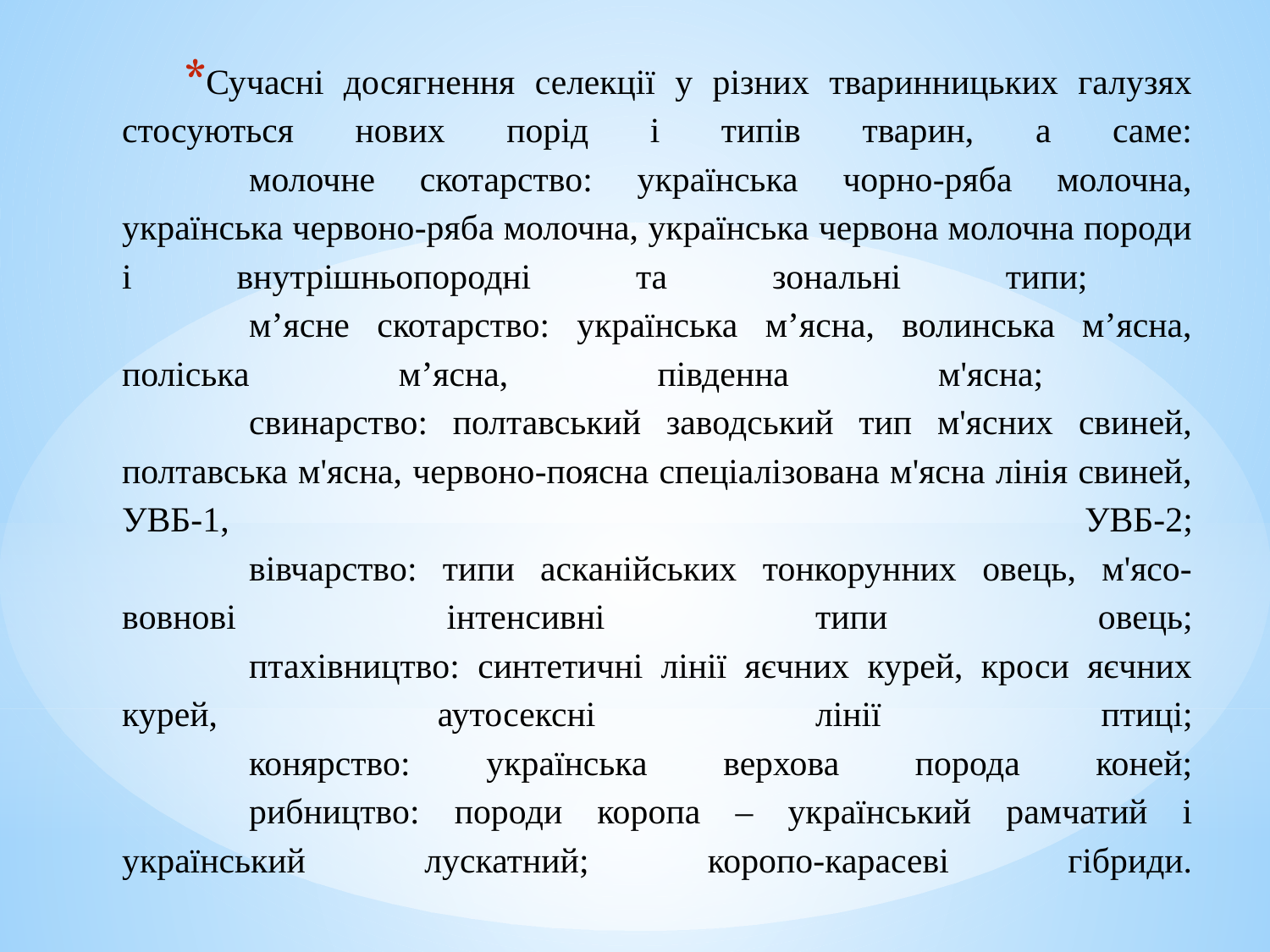

# Сучасні досягнення селекції у різних тваринницьких галузях стосуються нових порід і типів тварин, а саме: молочне скотарство: українська чорно-ряба молочна, українська червоно-ряба молочна, українська червона молочна породи і внутрішньопородні та зональні типи; м’ясне скотарство: українська м’ясна, волинська м’ясна, поліська м’ясна, південна м'ясна; свинарство: полтавський заводський тип м'ясних свиней, полтавська м'ясна, червоно-поясна спеціалізована м'ясна лінія свиней, УВБ-1, УВБ-2; вівчарство: типи асканійських тонкорунних овець, м'ясо-вовнові інтенсивні типи овець; птахівництво: синтетичні лінії яєчних курей, кроси яєчних курей, аутосексні лінії птиці; конярство: українська верхова порода коней; рибництво: породи коропа – український рамчатий і український лускатний; коропо-карасеві гібриди.